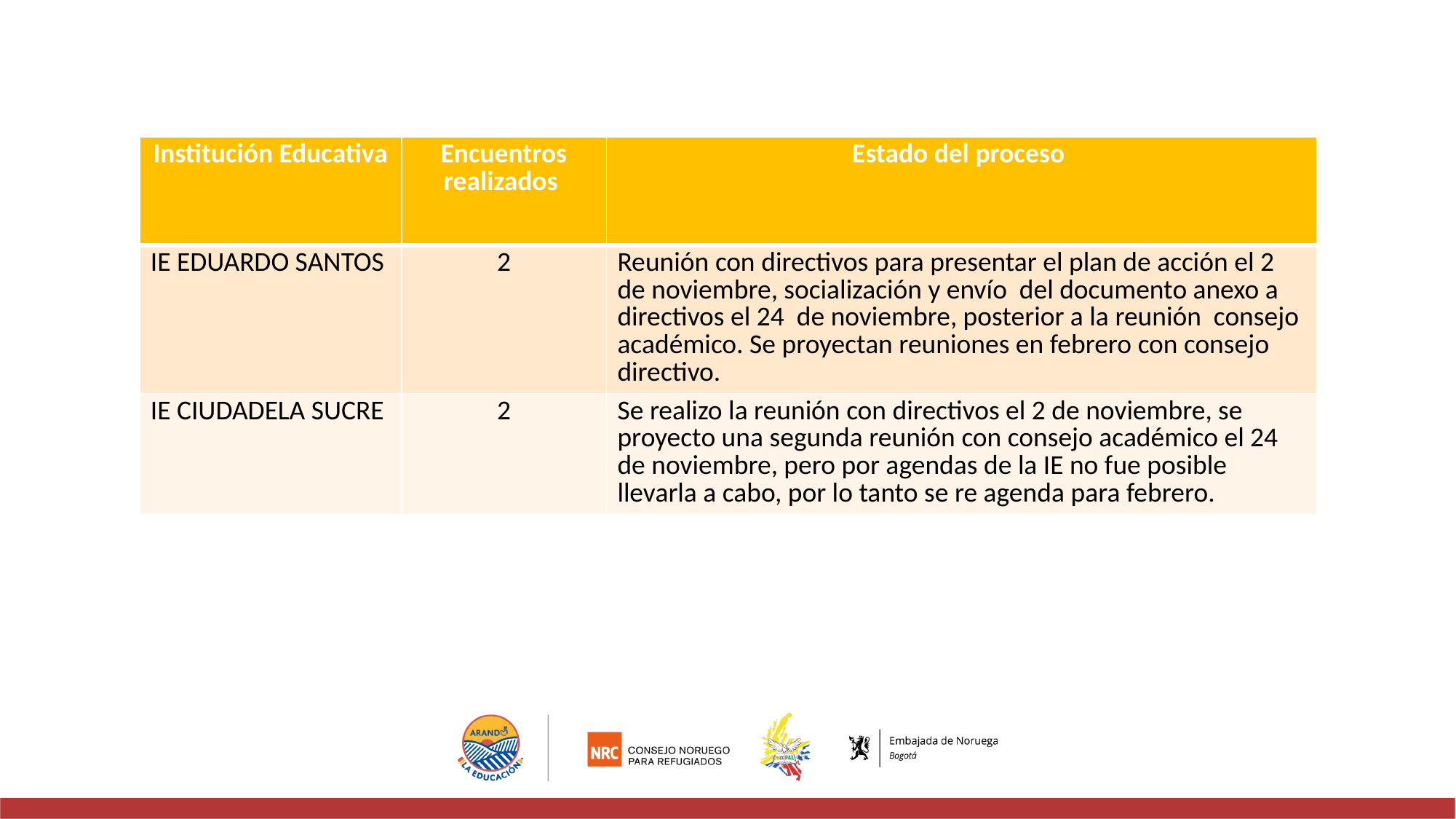

| Institución Educativa | Encuentros realizados | Estado del proceso |
| --- | --- | --- |
| IE EDUARDO SANTOS | 2 | Reunión con directivos para presentar el plan de acción el 2 de noviembre, socialización y envío del documento anexo a directivos el 24 de noviembre, posterior a la reunión consejo académico. Se proyectan reuniones en febrero con consejo directivo. |
| IE CIUDADELA SUCRE | 2 | Se realizo la reunión con directivos el 2 de noviembre, se proyecto una segunda reunión con consejo académico el 24 de noviembre, pero por agendas de la IE no fue posible llevarla a cabo, por lo tanto se re agenda para febrero. |